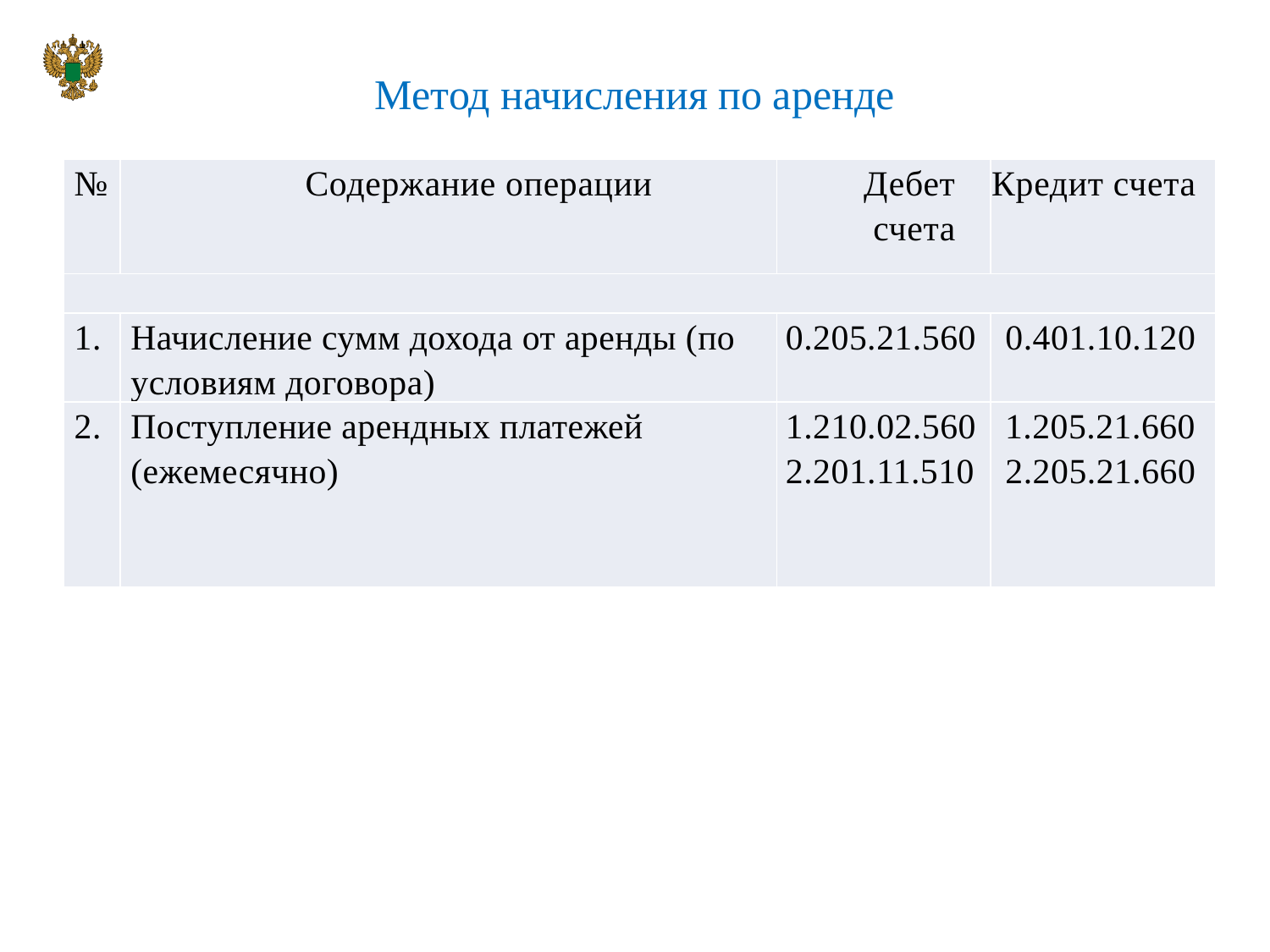

# Метод начисления по аренде
| № | Содержание операции | Дебет счета | Кредит счета |
| --- | --- | --- | --- |
|  |  |  |  |
| 1. | Начисление сумм дохода от аренды (по условиям договора) | 0.205.21.560 | 0.401.10.120 |
| 2. | Поступление арендных платежей (ежемесячно) | 1.210.02.560 2.201.11.510 | 1.205.21.660 2.205.21.660 |
25